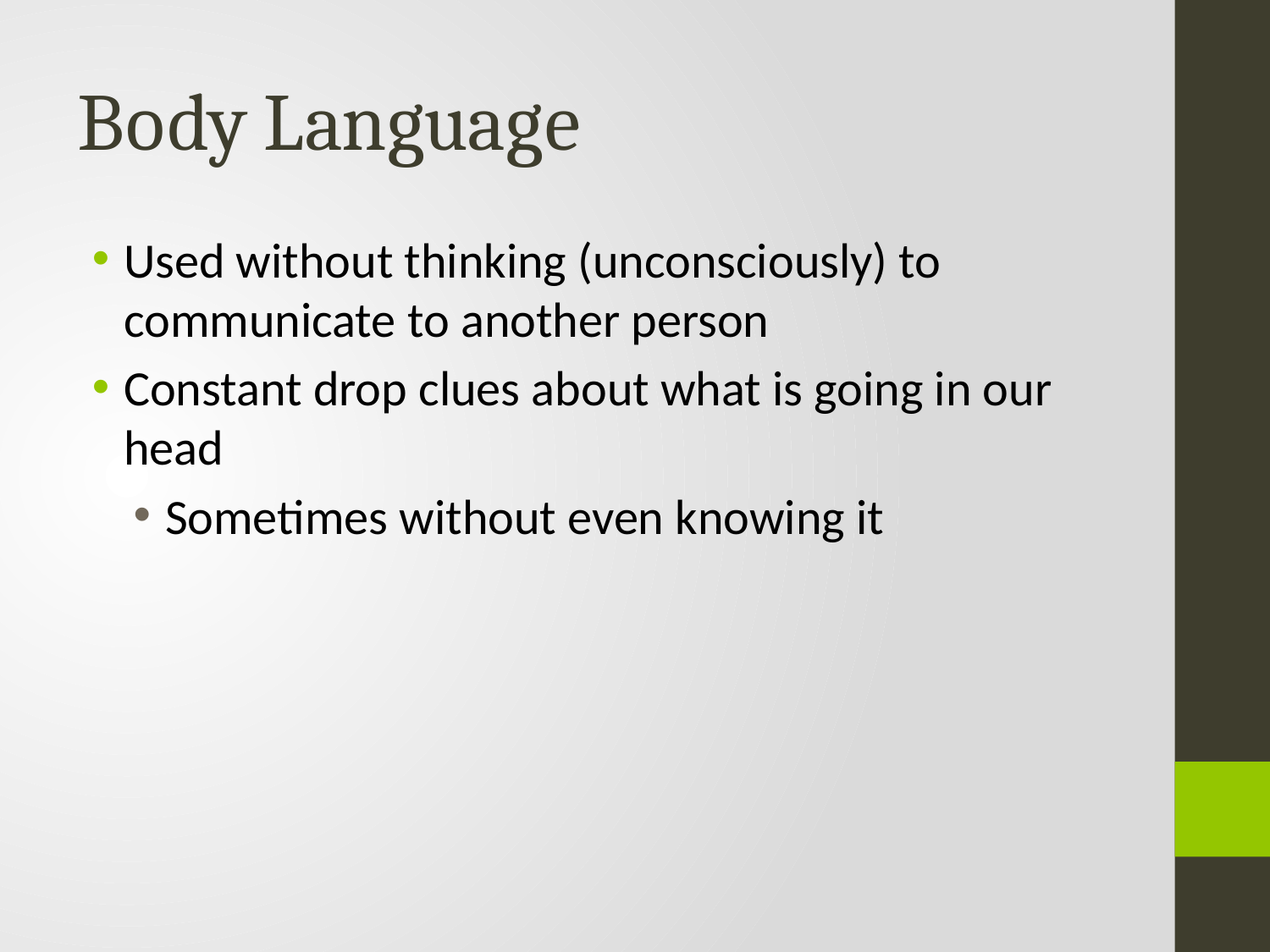

# Body Language
Used without thinking (unconsciously) to communicate to another person
Constant drop clues about what is going in our head
Sometimes without even knowing it